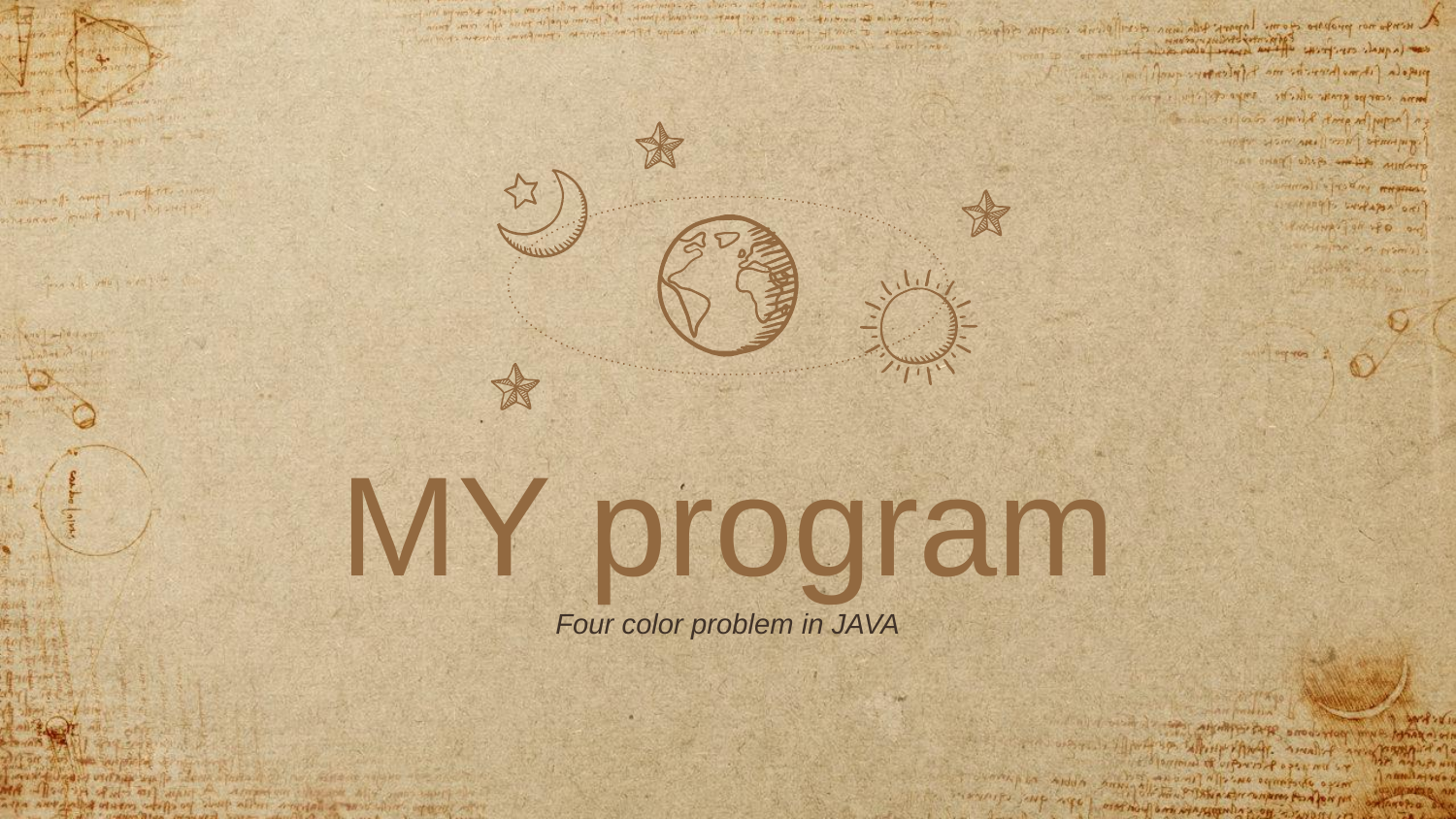

MY program
Four color problem in JAVA